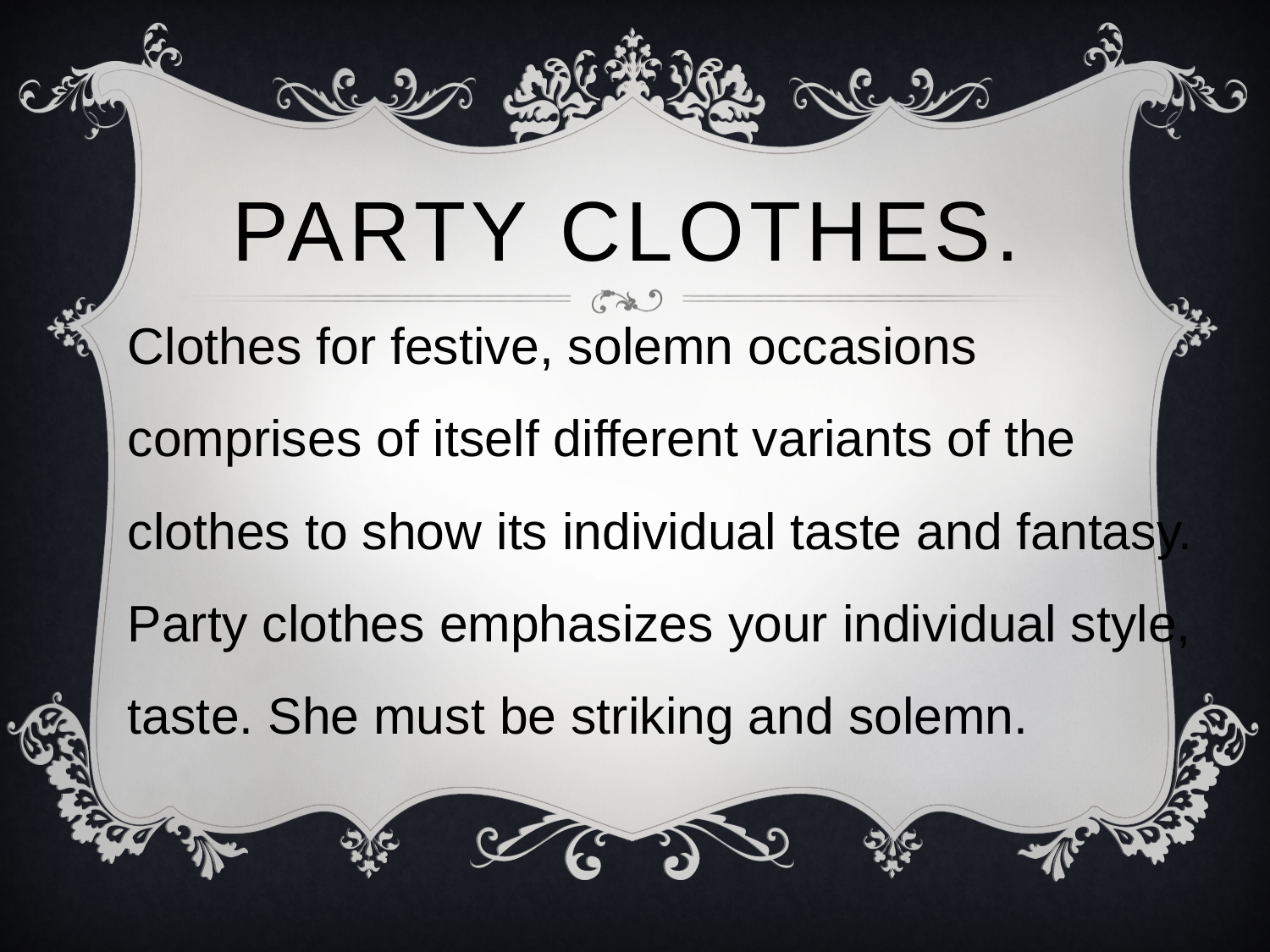

# Party clothes.
Clothes for festive, solemn occasions comprises of itself different variants of the clothes to show its individual taste and fantasy. Party clothes emphasizes your individual style, taste. She must be striking and solemn.